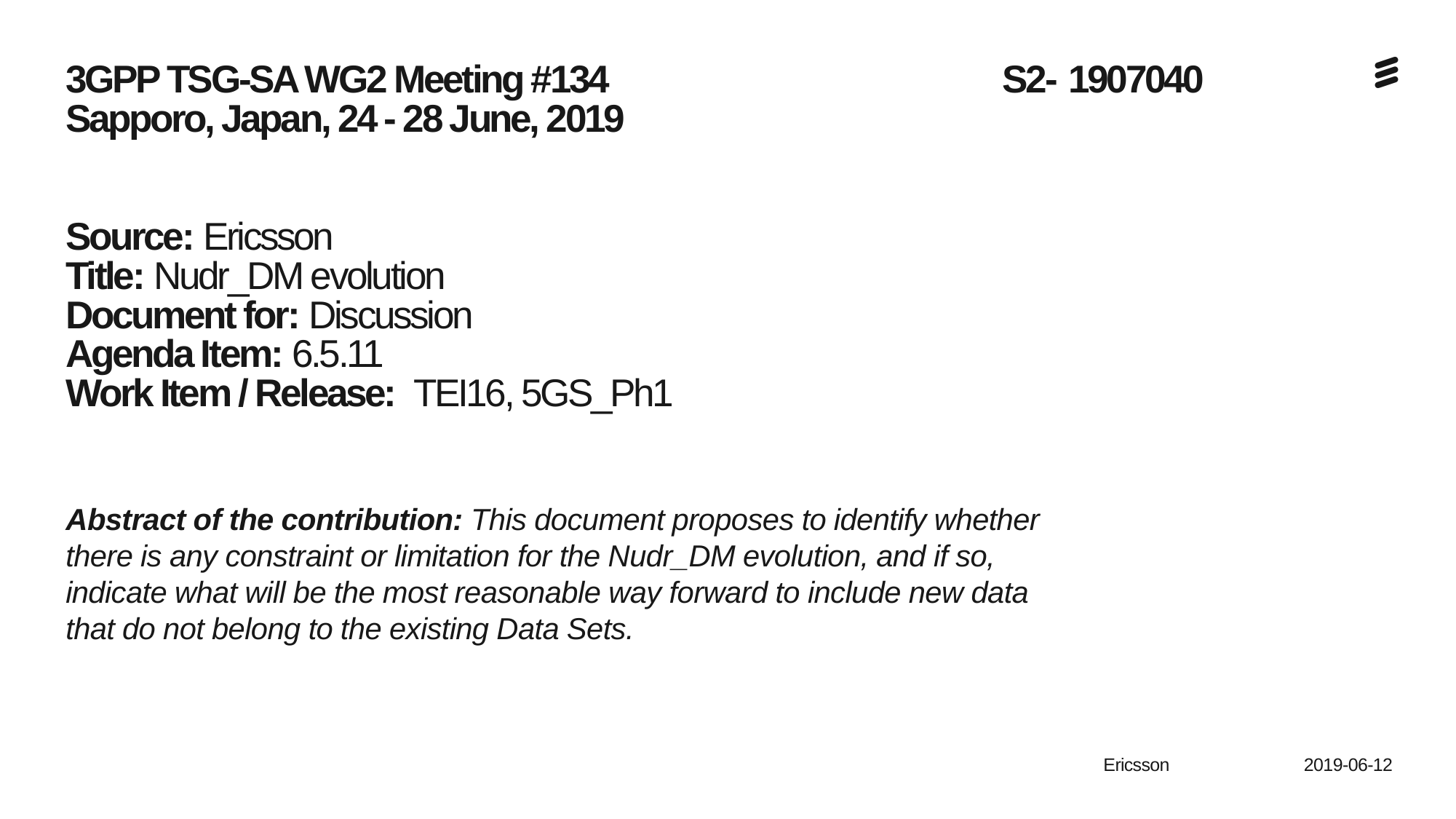

# 3GPP TSG-SA WG2 Meeting #134 	S2- 1907040  Sapporo, Japan, 24 - 28 June, 2019 Source: Ericsson  Title: Nudr_DM evolution Document for: Discussion Agenda Item: 6.5.11 Work Item / Release:  TEI16, 5GS_Ph1
Abstract of the contribution: This document proposes to identify whether there is any constraint or limitation for the Nudr_DM evolution, and if so, indicate what will be the most reasonable way forward to include new data that do not belong to the existing Data Sets.
Ericsson
2019-06-12